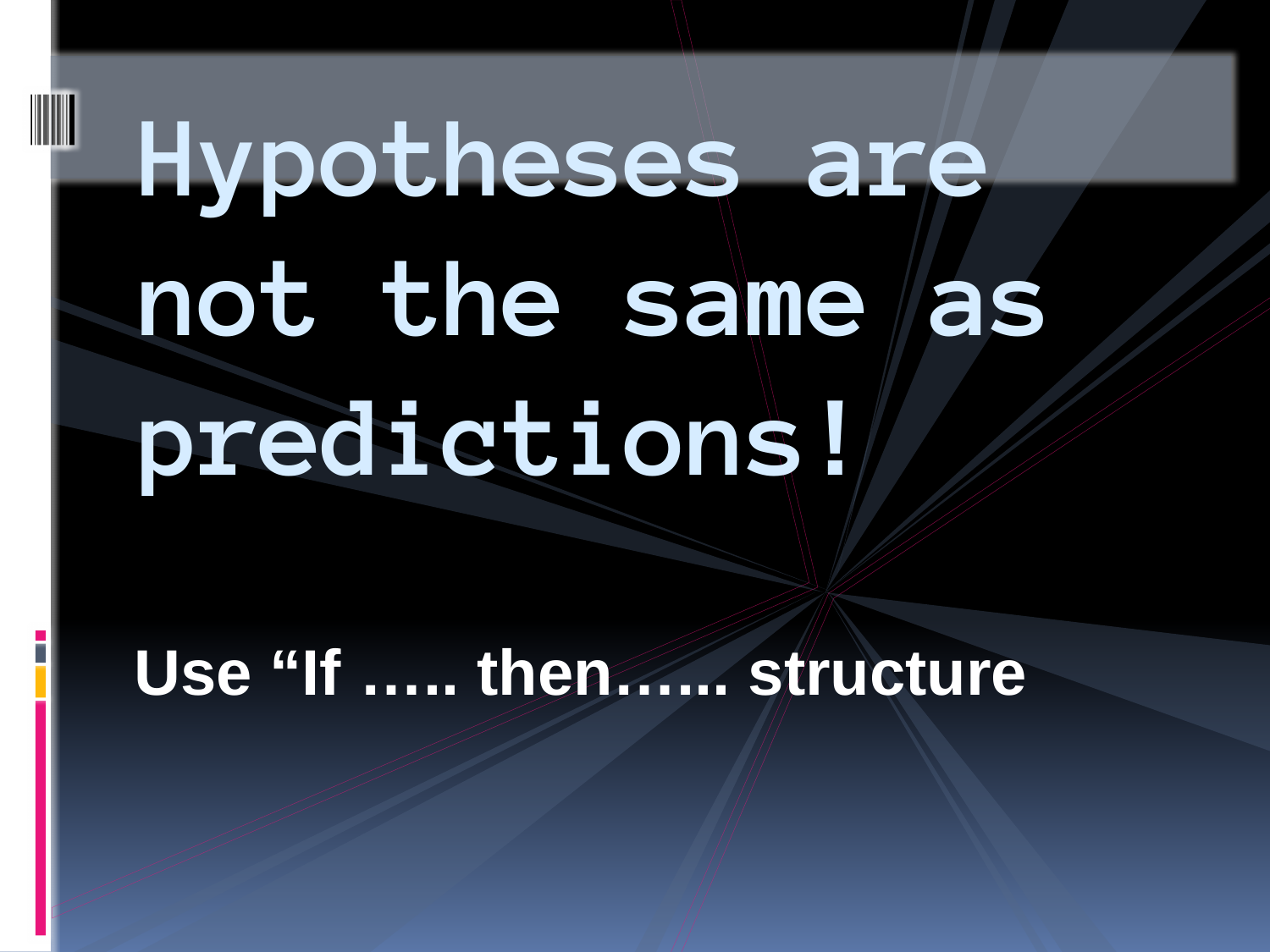

# Hypotheses are not the same as predictions!
Use “If ….. then…... structure